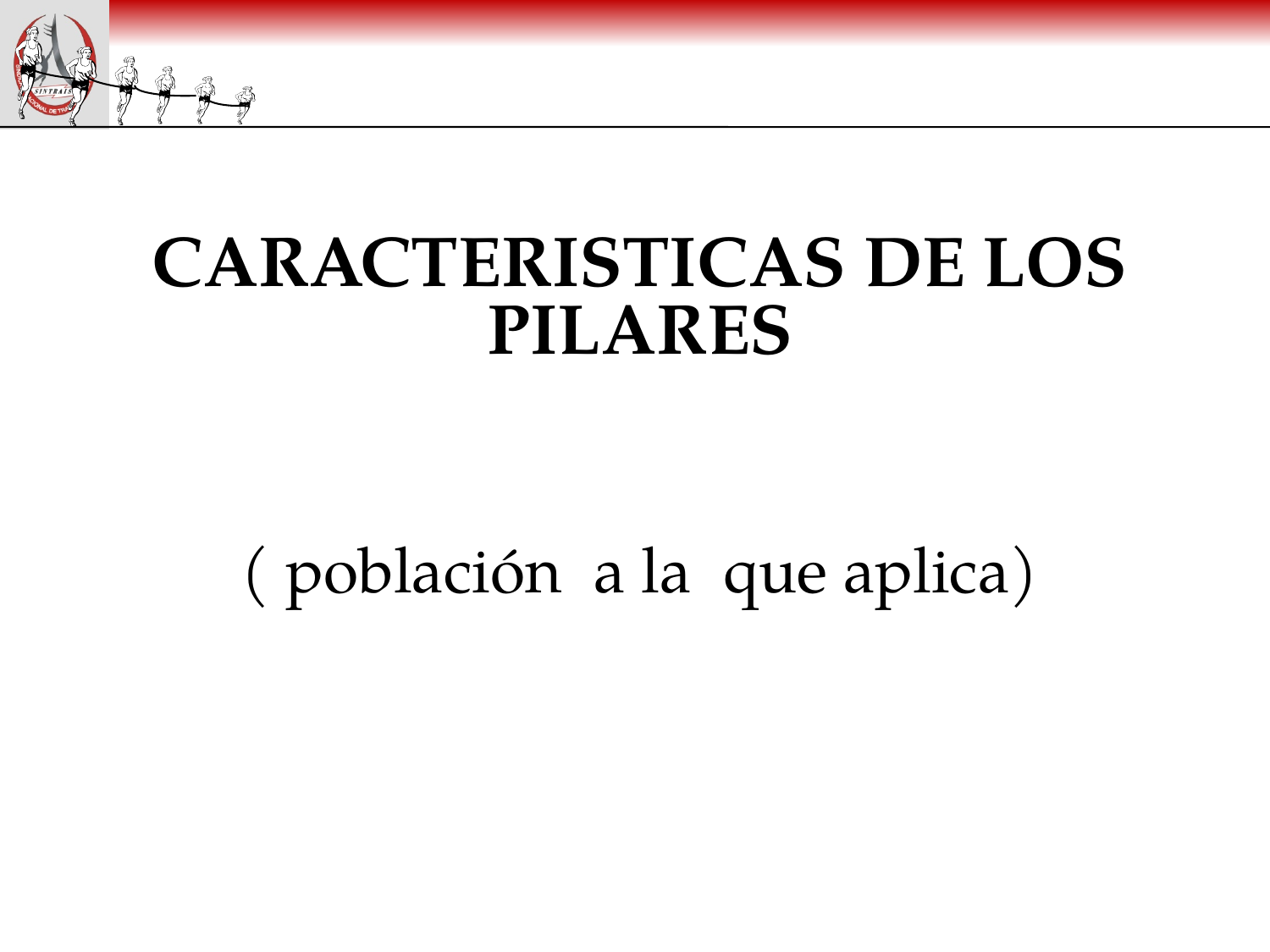

# Caracteristicas de los pilares
( población  a la  que aplica)